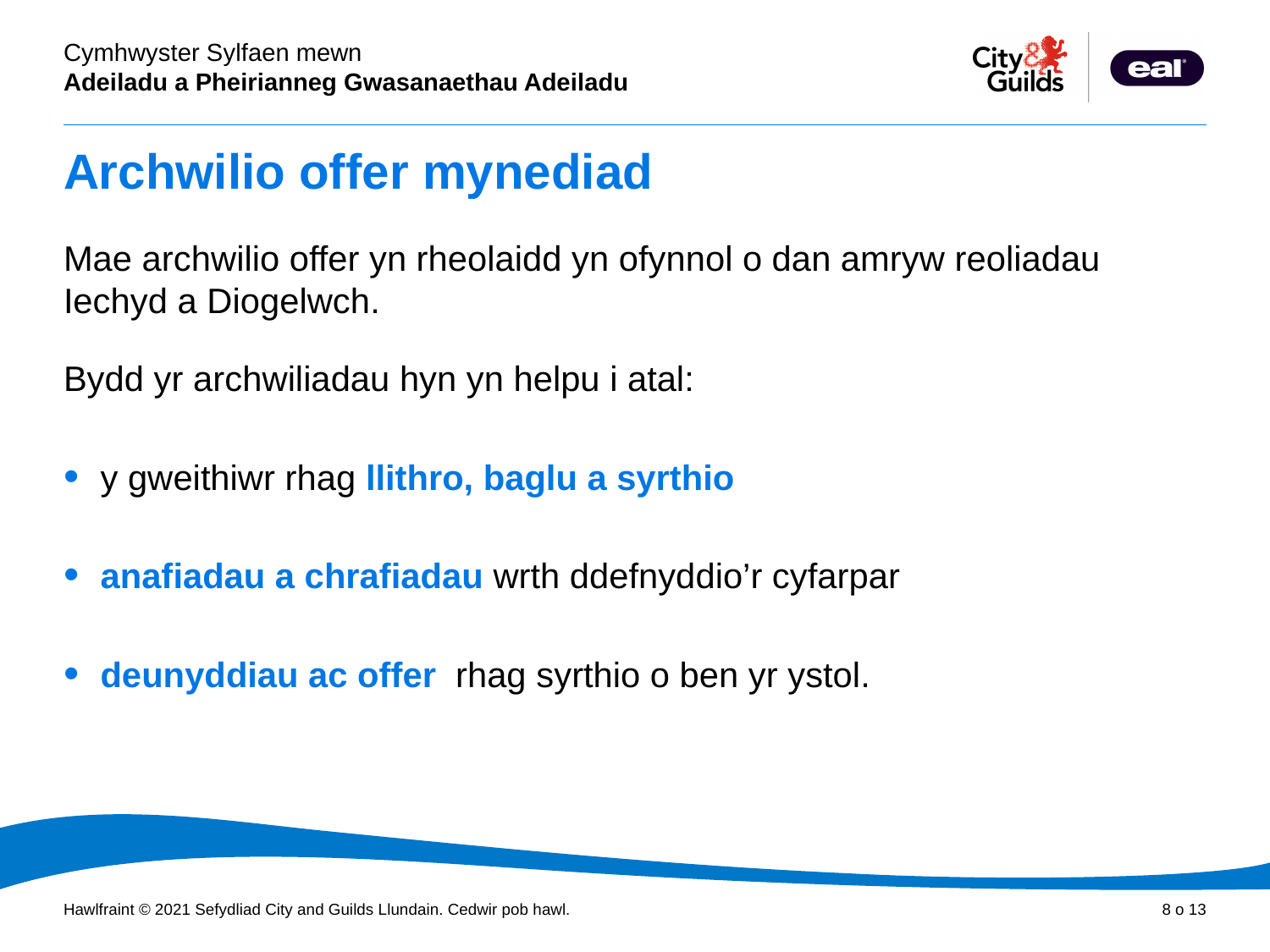

# Archwilio offer mynediad
Mae archwilio offer yn rheolaidd yn ofynnol o dan amryw reoliadau Iechyd a Diogelwch.
Bydd yr archwiliadau hyn yn helpu i atal:
y gweithiwr rhag llithro, baglu a syrthio
anafiadau a chrafiadau wrth ddefnyddio’r cyfarpar
deunyddiau ac offer  rhag syrthio o ben yr ystol.